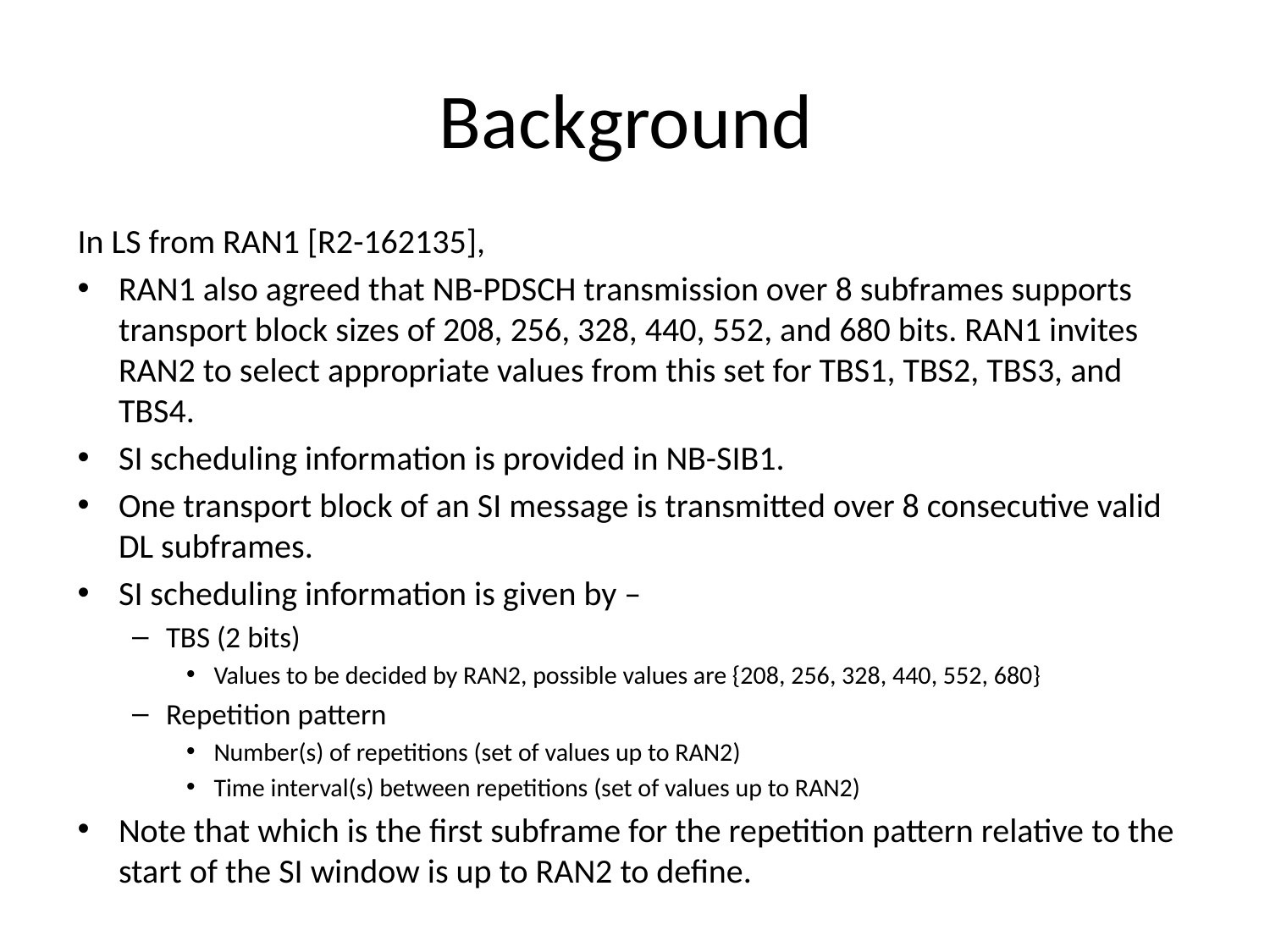

# Background

In LS from RAN1 [R2-162135],
RAN1 also agreed that NB-PDSCH transmission over 8 subframes supports transport block sizes of 208, 256, 328, 440, 552, and 680 bits. RAN1 invites RAN2 to select appropriate values from this set for TBS1, TBS2, TBS3, and TBS4.
SI scheduling information is provided in NB-SIB1.
One transport block of an SI message is transmitted over 8 consecutive valid DL subframes.
SI scheduling information is given by –
TBS (2 bits)
Values to be decided by RAN2, possible values are {208, 256, 328, 440, 552, 680}
Repetition pattern
Number(s) of repetitions (set of values up to RAN2)
Time interval(s) between repetitions (set of values up to RAN2)
Note that which is the first subframe for the repetition pattern relative to the start of the SI window is up to RAN2 to define.